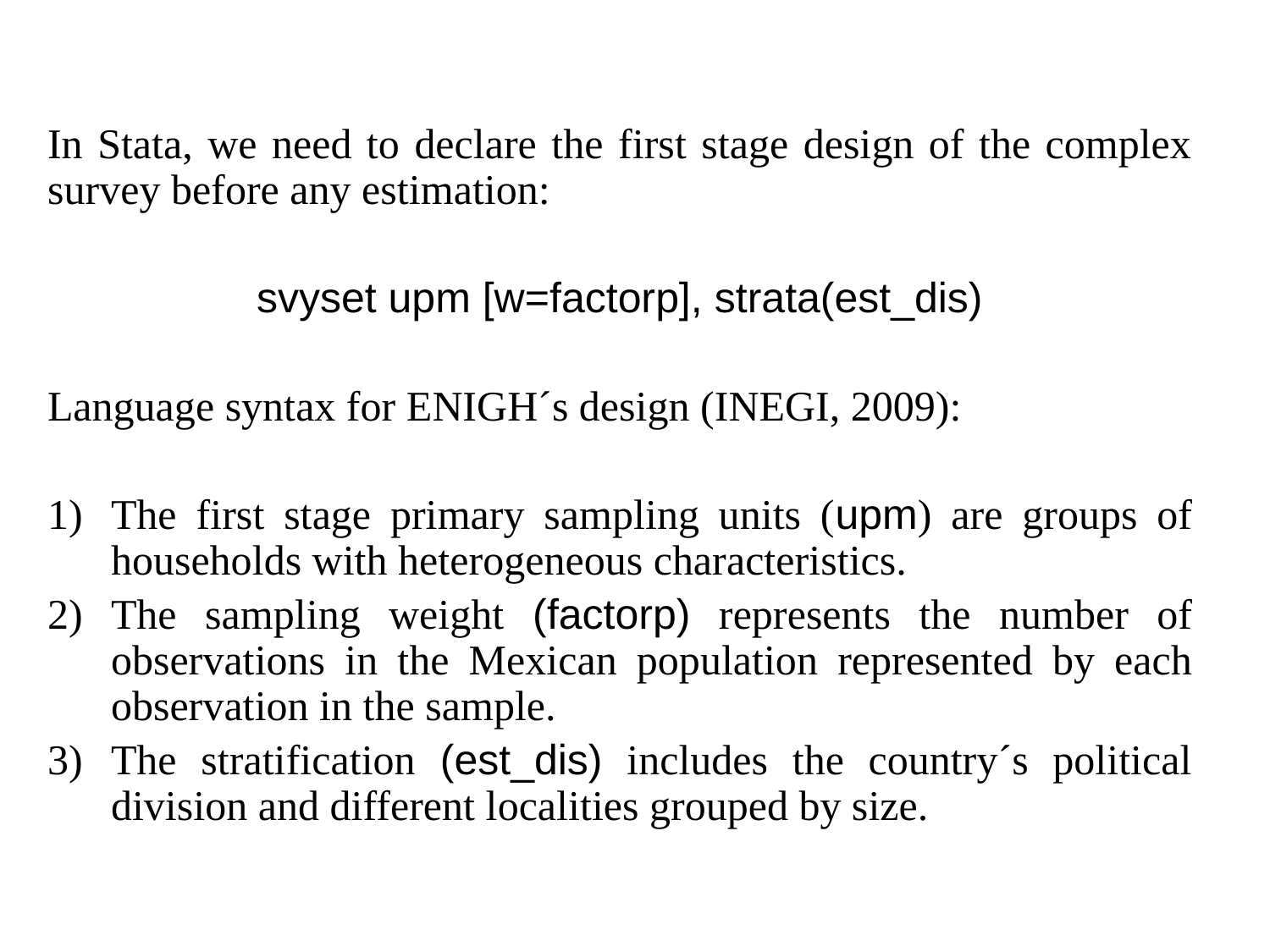

In Stata, we need to declare the first stage design of the complex survey before any estimation:

svyset upm [w=factorp], strata(est_dis)

Language syntax for ENIGH´s design (INEGI, 2009):

The first stage primary sampling units (upm) are groups of households with heterogeneous characteristics.
The sampling weight (factorp) represents the number of observations in the Mexican population represented by each observation in the sample.
The stratification (est_dis) includes the country´s political division and different localities grouped by size.